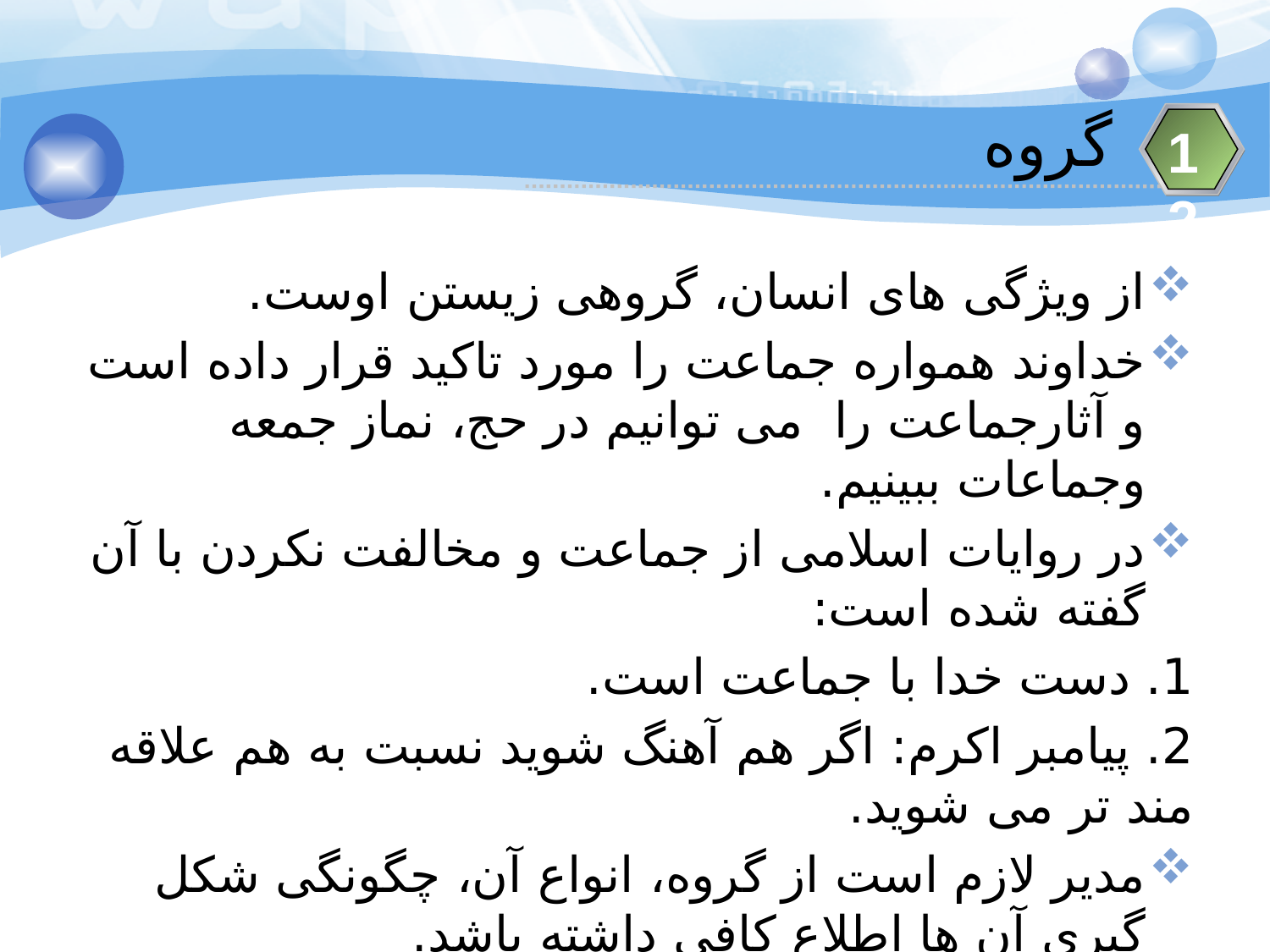

#
گروه

12

از ویژگی های انسان، گروهی زیستن اوست.
خداوند همواره جماعت را مورد تاکید قرار داده است و آثارجماعت را  می توانیم در حج، نماز جمعه وجماعات ببینیم.
در روایات اسلامی از جماعت و مخالفت نکردن با آن گفته شده است:
1. دست خدا با جماعت است.
2. پیامبر اکرم: اگر هم آهنگ شوید نسبت به هم علاقه مند تر می شوید.
مدیر لازم است از گروه، انواع آن، چگونگی شکل گیری آن ها اطلاع کافی داشته باشد.